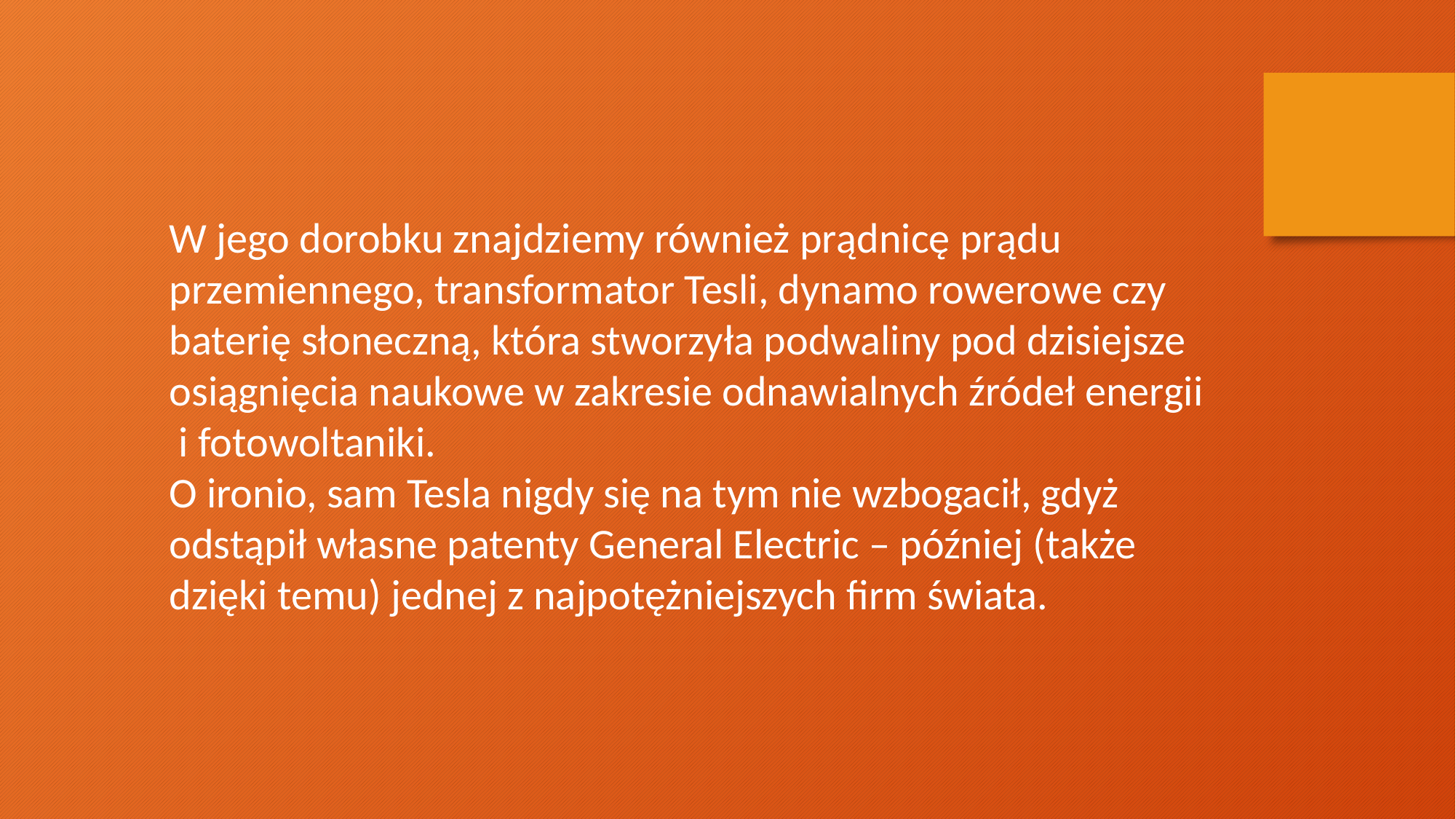

W jego dorobku znajdziemy również prądnicę prądu przemiennego, transformator Tesli, dynamo rowerowe czy baterię słoneczną, która stworzyła podwaliny pod dzisiejsze osiągnięcia naukowe w zakresie odnawialnych źródeł energii    i fotowoltaniki.
O ironio, sam Tesla nigdy się na tym nie wzbogacił, gdyż odstąpił własne patenty General Electric – później (także dzięki temu) jednej z najpotężniejszych firm świata.